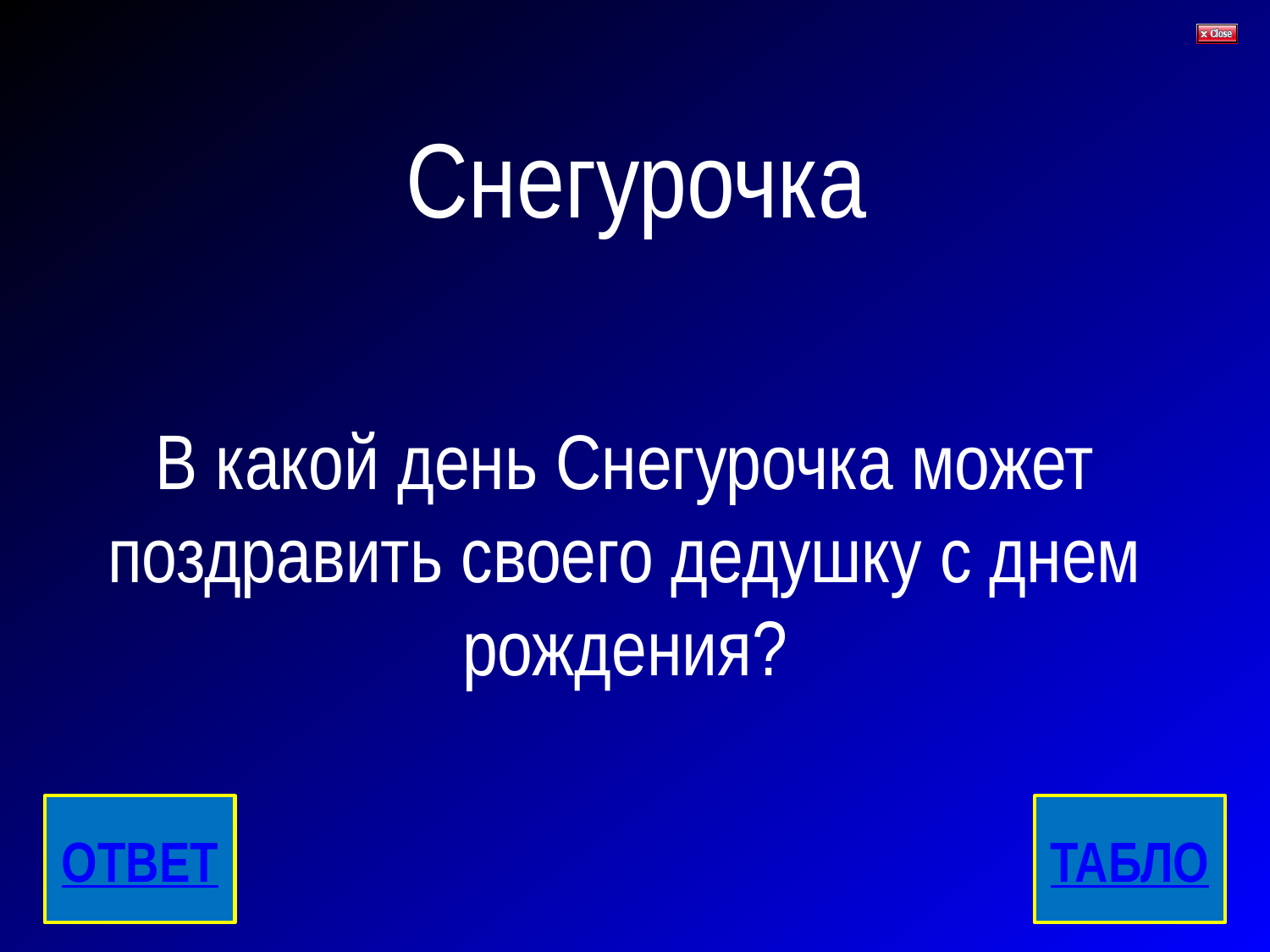

# Снегурочка

В какой день Снегурочка может поздравить своего дедушку с днем рождения?
ОТВЕТ
ТАБЛО